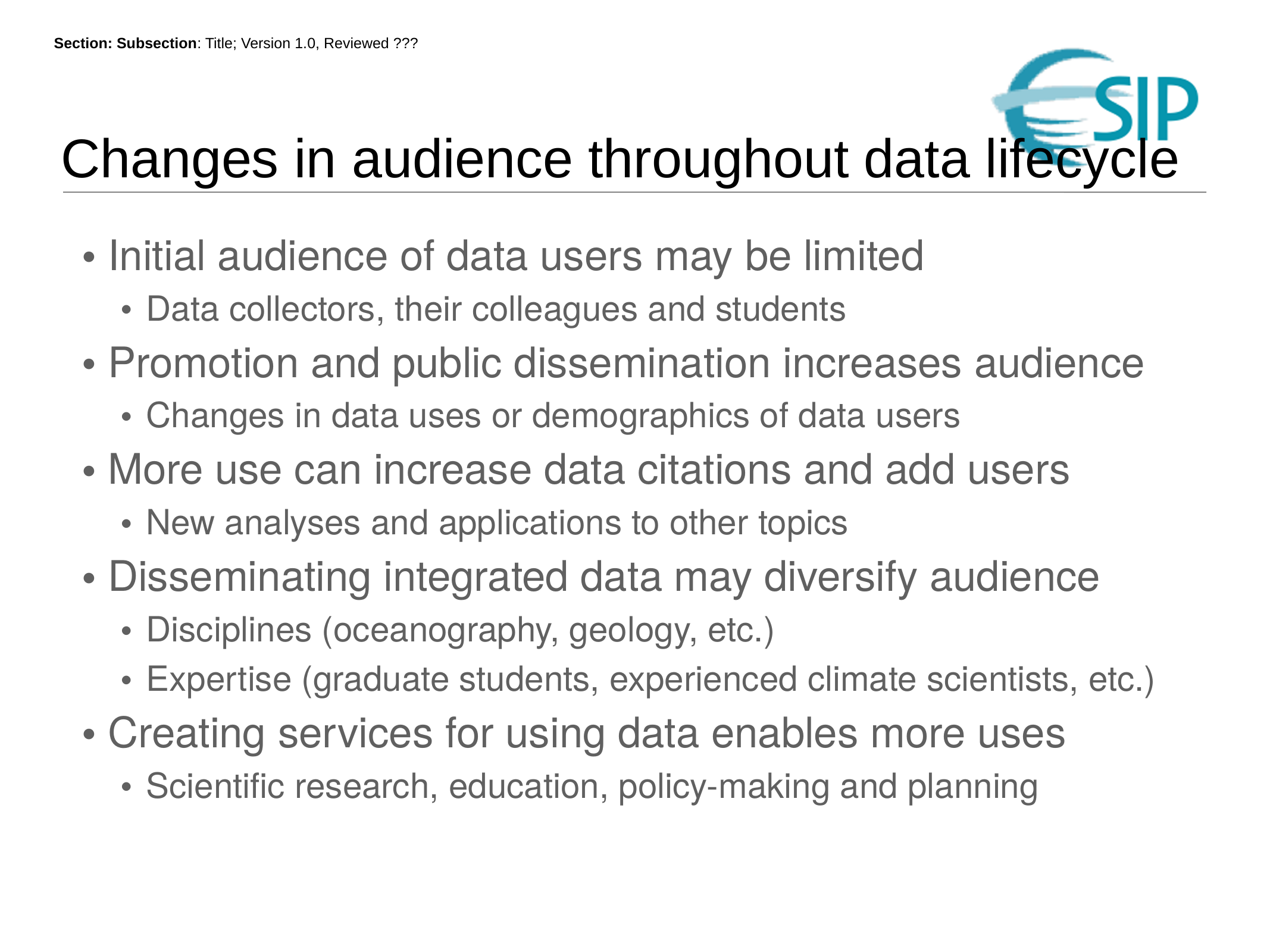

# Changes in audience throughout data lifecycle
Initial audience of data users may be limited
Data collectors, their colleagues and students
Promotion and public dissemination increases audience
Changes in data uses or demographics of data users
More use can increase data citations and add users
New analyses and applications to other topics
Disseminating integrated data may diversify audience
Disciplines (oceanography, geology, etc.)
Expertise (graduate students, experienced climate scientists, etc.)
Creating services for using data enables more uses
Scientific research, education, policy-making and planning